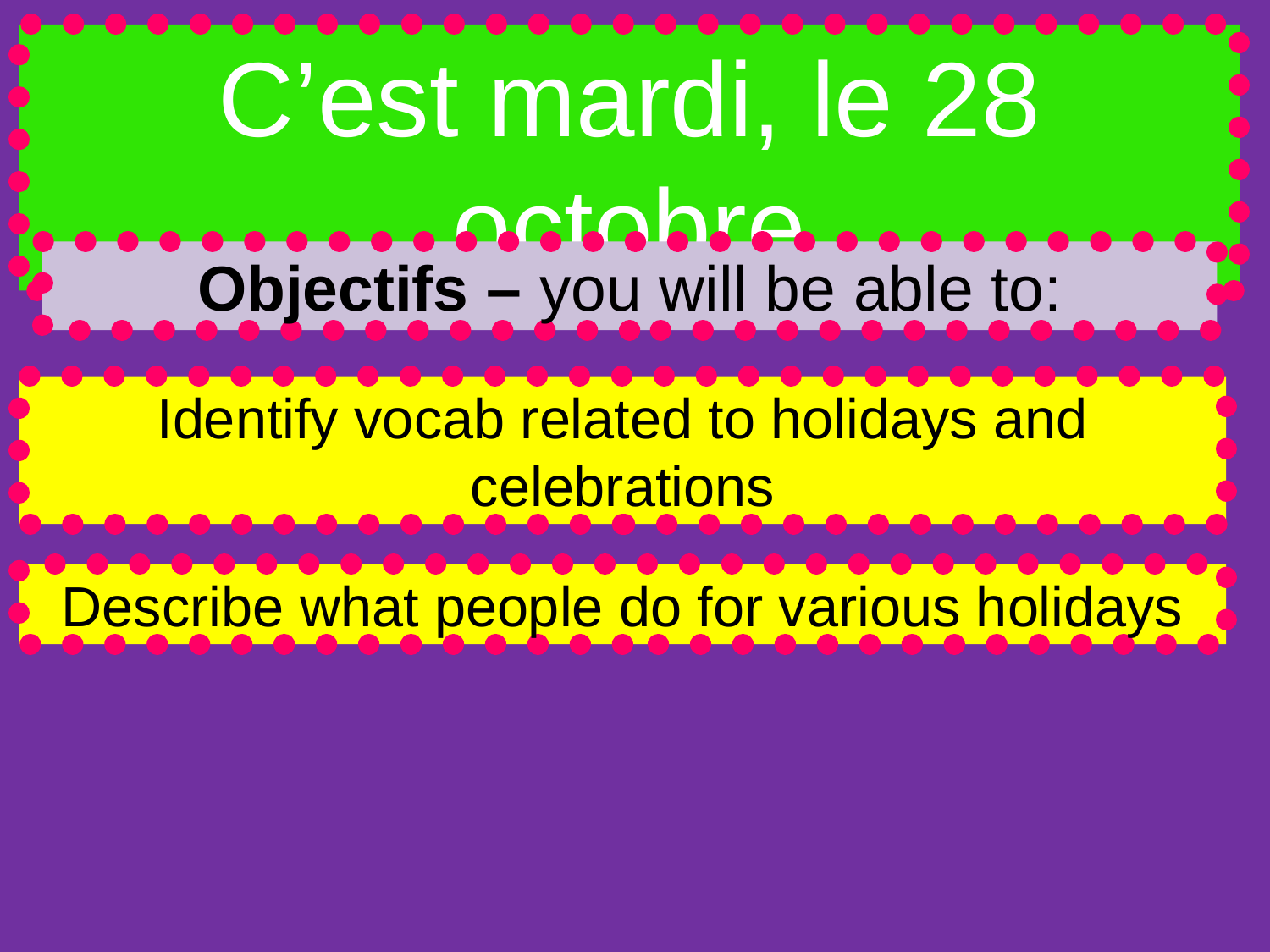

C’est mardi, le 28 octobre
Objectifs – you will be able to:
Identify vocab related to holidays and celebrations
Describe what people do for various holidays